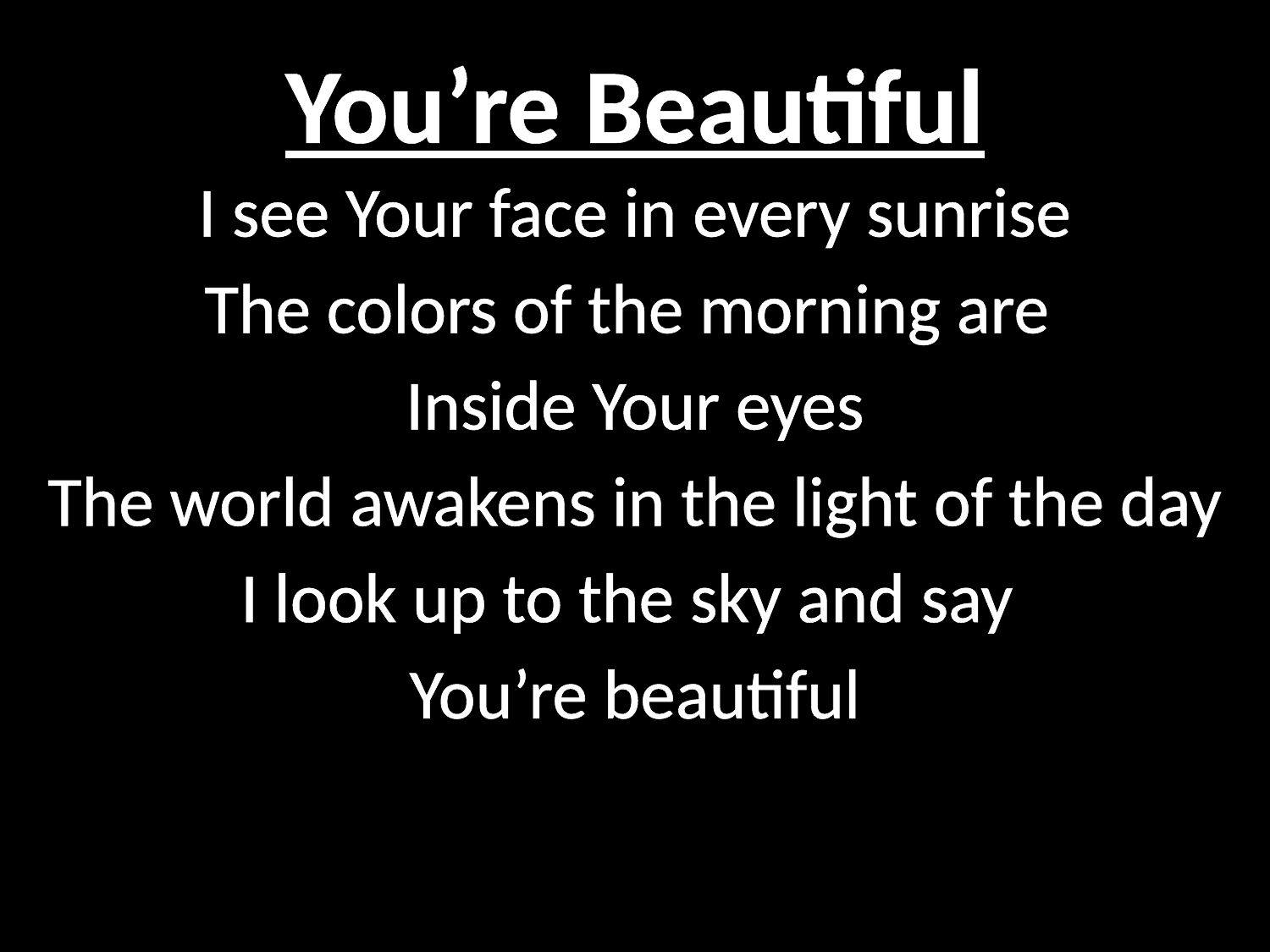

# You’re Beautiful
I see Your face in every sunrise
The colors of the morning are
Inside Your eyes
The world awakens in the light of the day
I look up to the sky and say
You’re beautiful